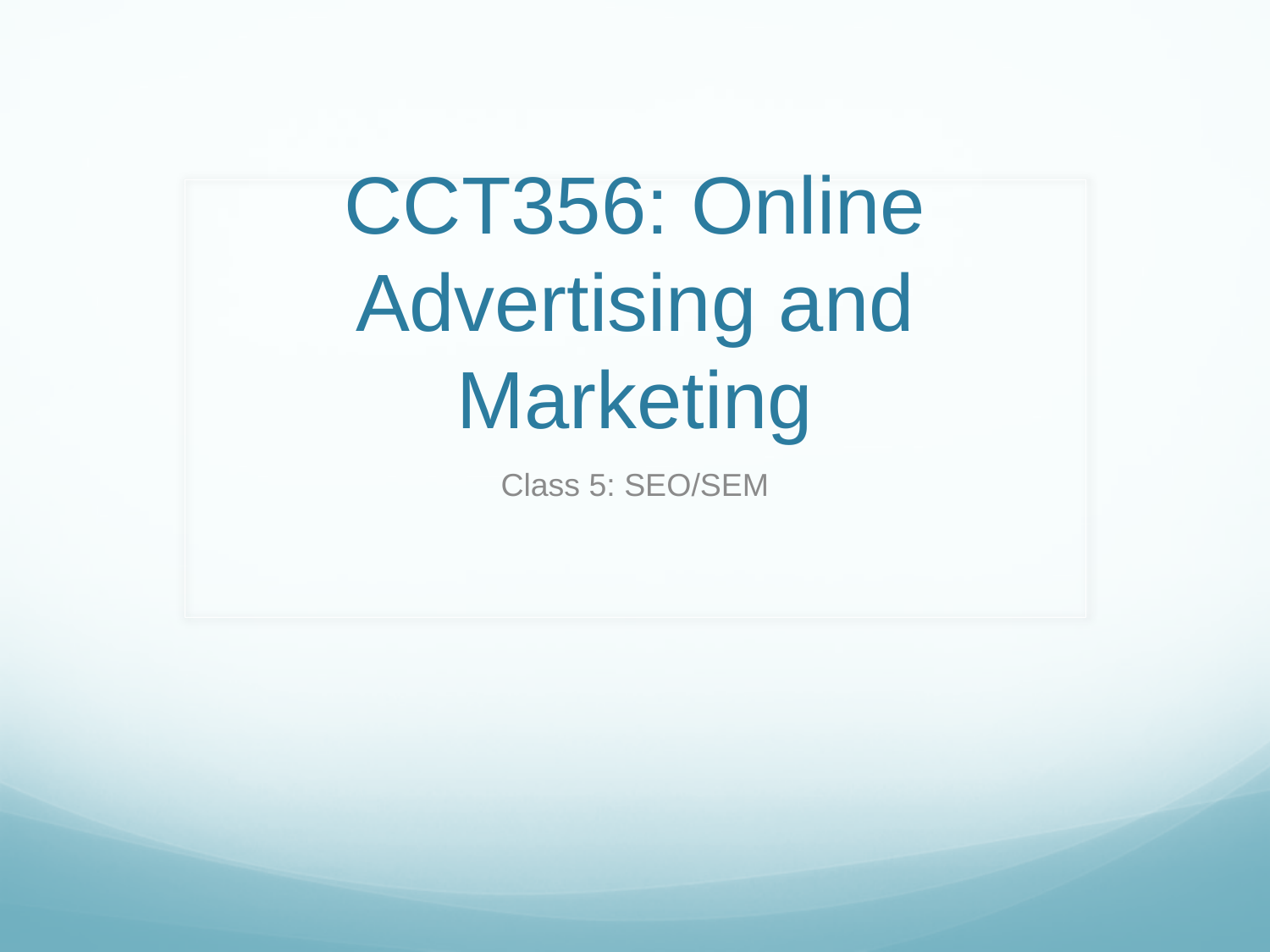

# CCT356: Online Advertising and Marketing
Class 5: SEO/SEM